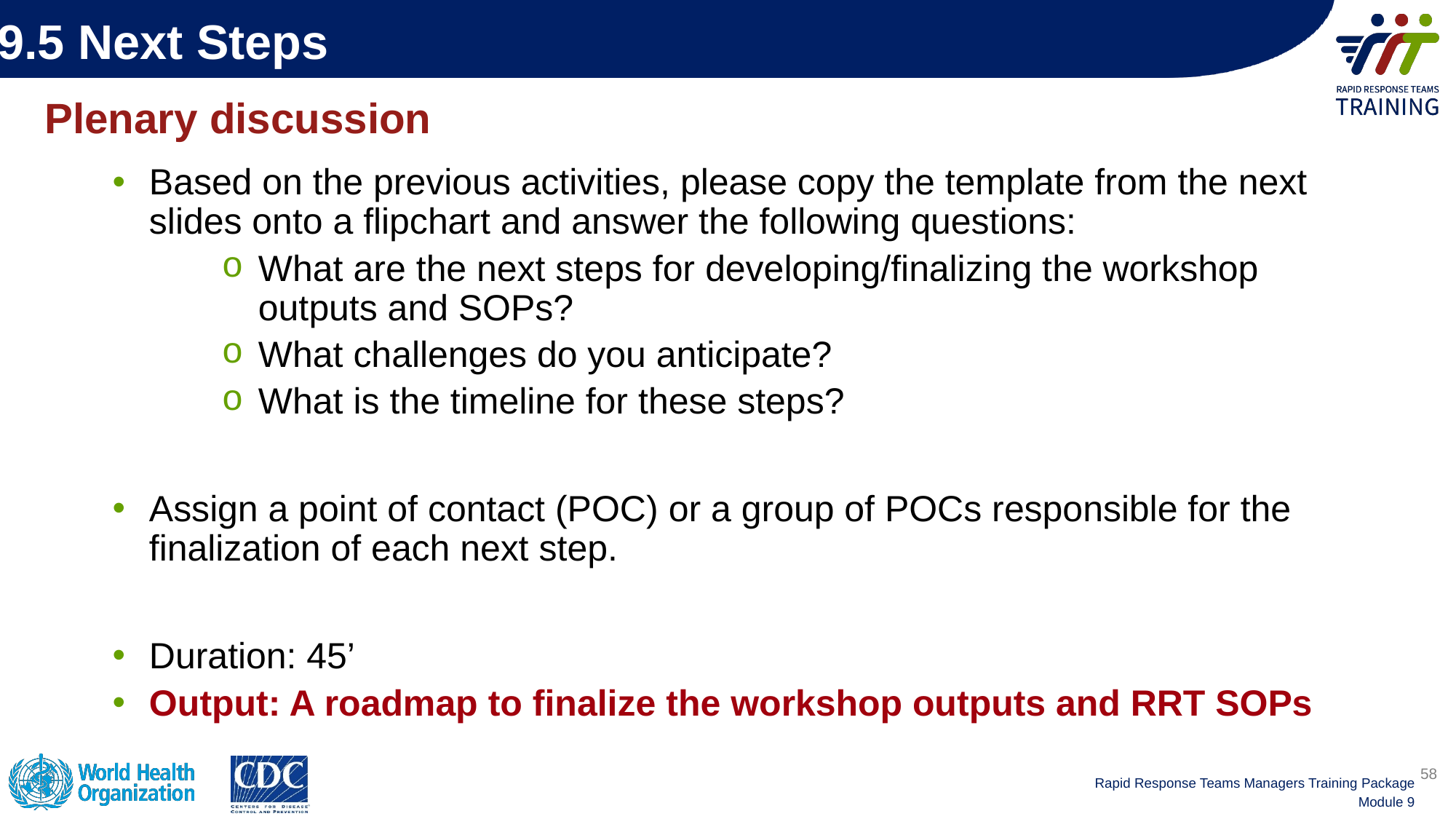

9.5 Next Steps
Plenary discussion
Based on the previous activities, please copy the template from the next slides onto a flipchart and answer the following questions:
What are the next steps for developing/finalizing the workshop outputs and SOPs?
What challenges do you anticipate?
What is the timeline for these steps?

Assign a point of contact (POC) or a group of POCs responsible for the finalization of each next step.

Duration: 45’
Output: A roadmap to finalize the workshop outputs and RRT SOPs

58